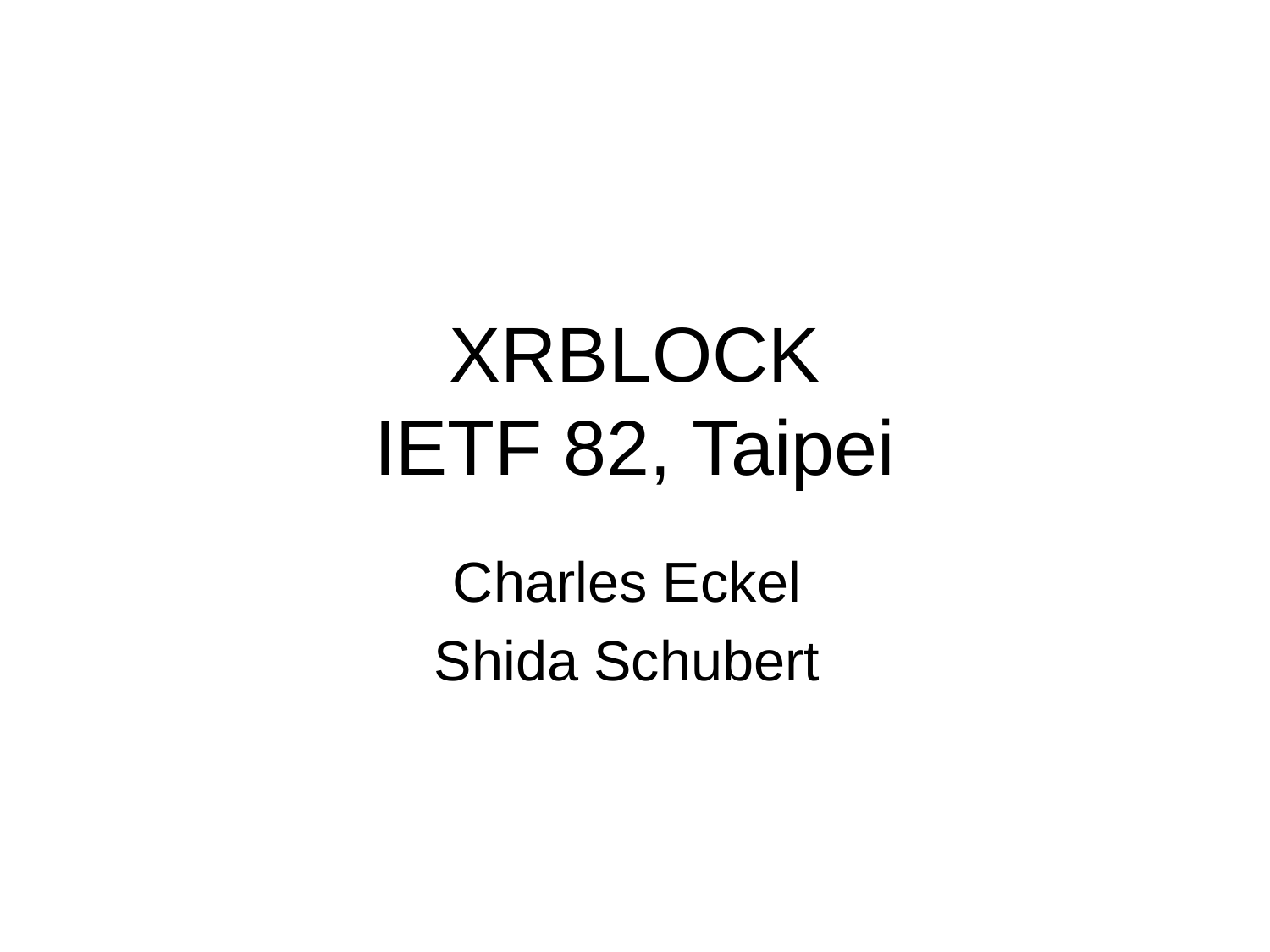

# XRBLOCK IETF 82, Taipei
Charles Eckel
Shida Schubert